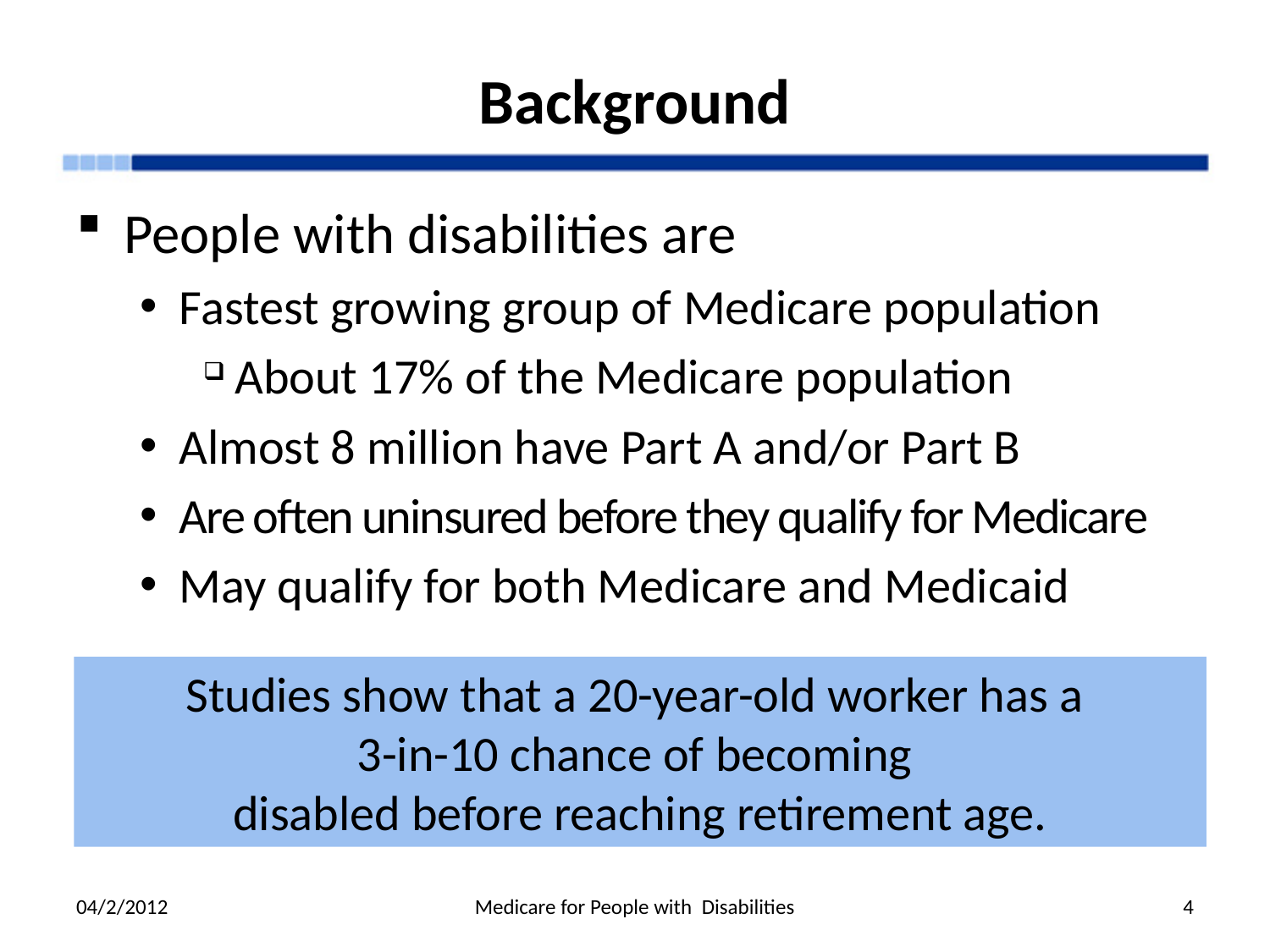

# Background
People with disabilities are
Fastest growing group of Medicare population
About 17% of the Medicare population
Almost 8 million have Part A and/or Part B
Are often uninsured before they qualify for Medicare
May qualify for both Medicare and Medicaid

Studies show that a 20-year-old worker has a
3-in-10 chance of becoming
disabled before reaching retirement age.
04/2/2012
Medicare for People with  Disabilities
4